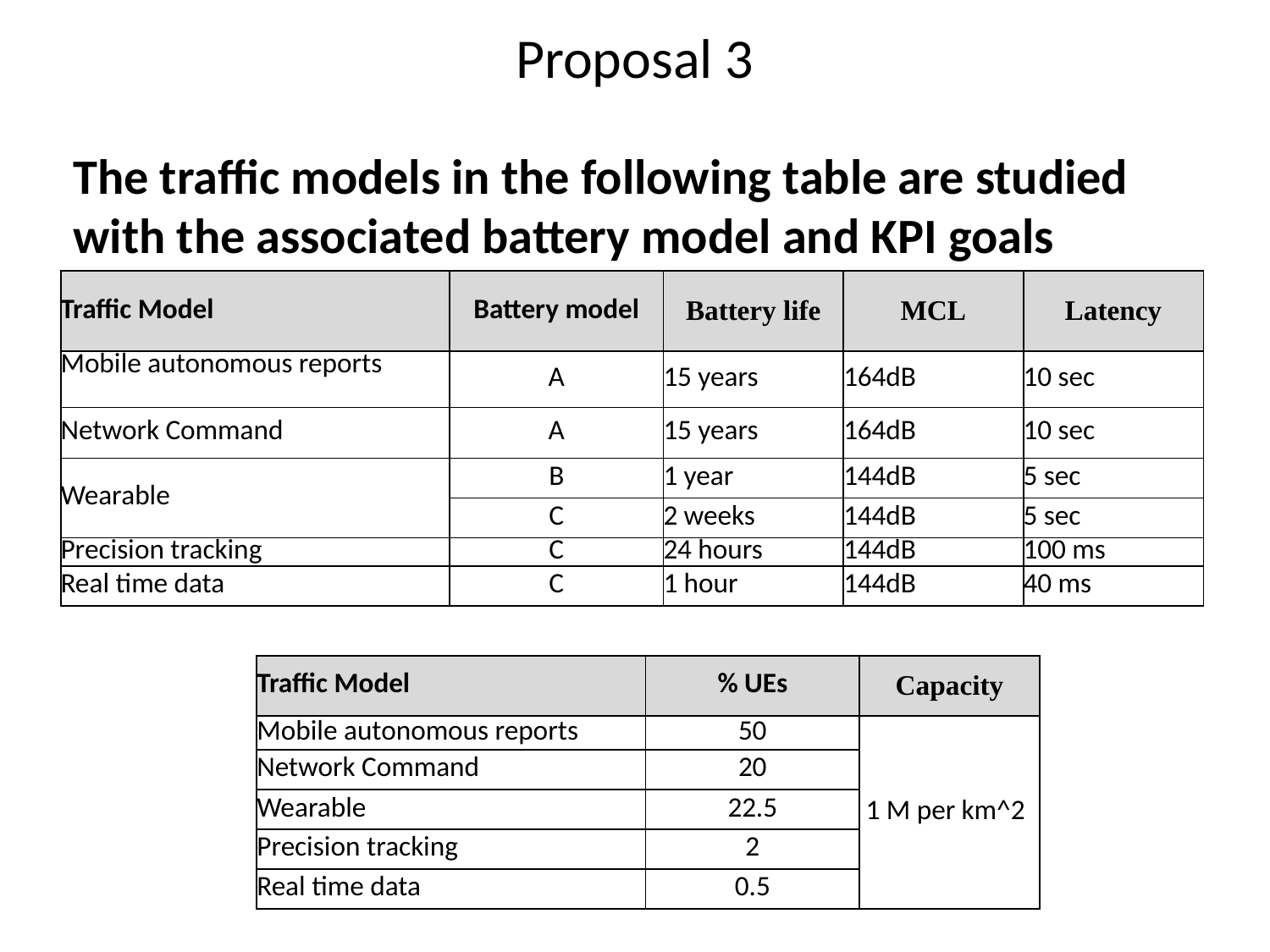

# Proposal 3
The traffic models in the following table are studied with the associated battery model and KPI goals
| Traffic Model | Battery model | Battery life | MCL | Latency |
| --- | --- | --- | --- | --- |
| Mobile autonomous reports | A | 15 years | 164dB | 10 sec |
| Network Command | A | 15 years | 164dB | 10 sec |
| Wearable | B | 1 year | 144dB | 5 sec |
|  | C | 2 weeks | 144dB | 5 sec |
| Precision tracking | C | 24 hours | 144dB | 100 ms |
| Real time data | C | 1 hour | 144dB | 40 ms |
| Traffic Model | % UEs | Capacity |
| --- | --- | --- |
| Mobile autonomous reports | 50 | 1 M per km^2 |
| Network Command | 20 |  |
| Wearable | 22.5 |  |
| Precision tracking | 2 |  |
| Real time data | 0.5 |  |